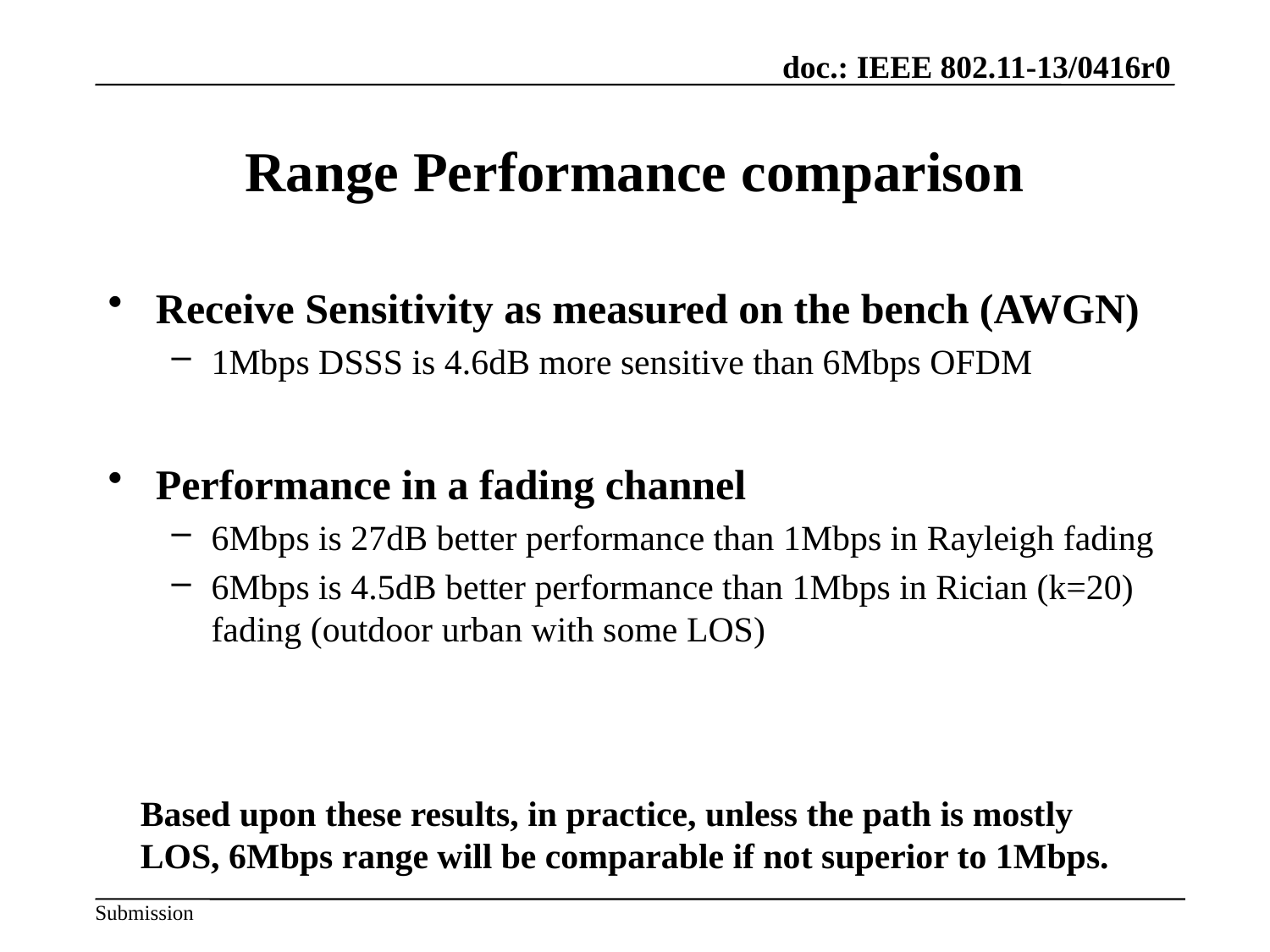

# Range Performance comparison
Receive Sensitivity as measured on the bench (AWGN)
1Mbps DSSS is 4.6dB more sensitive than 6Mbps OFDM

Performance in a fading channel
6Mbps is 27dB better performance than 1Mbps in Rayleigh fading
6Mbps is 4.5dB better performance than 1Mbps in Rician (k=20) fading (outdoor urban with some LOS)

Based upon these results, in practice, unless the path is mostly LOS, 6Mbps range will be comparable if not superior to 1Mbps.